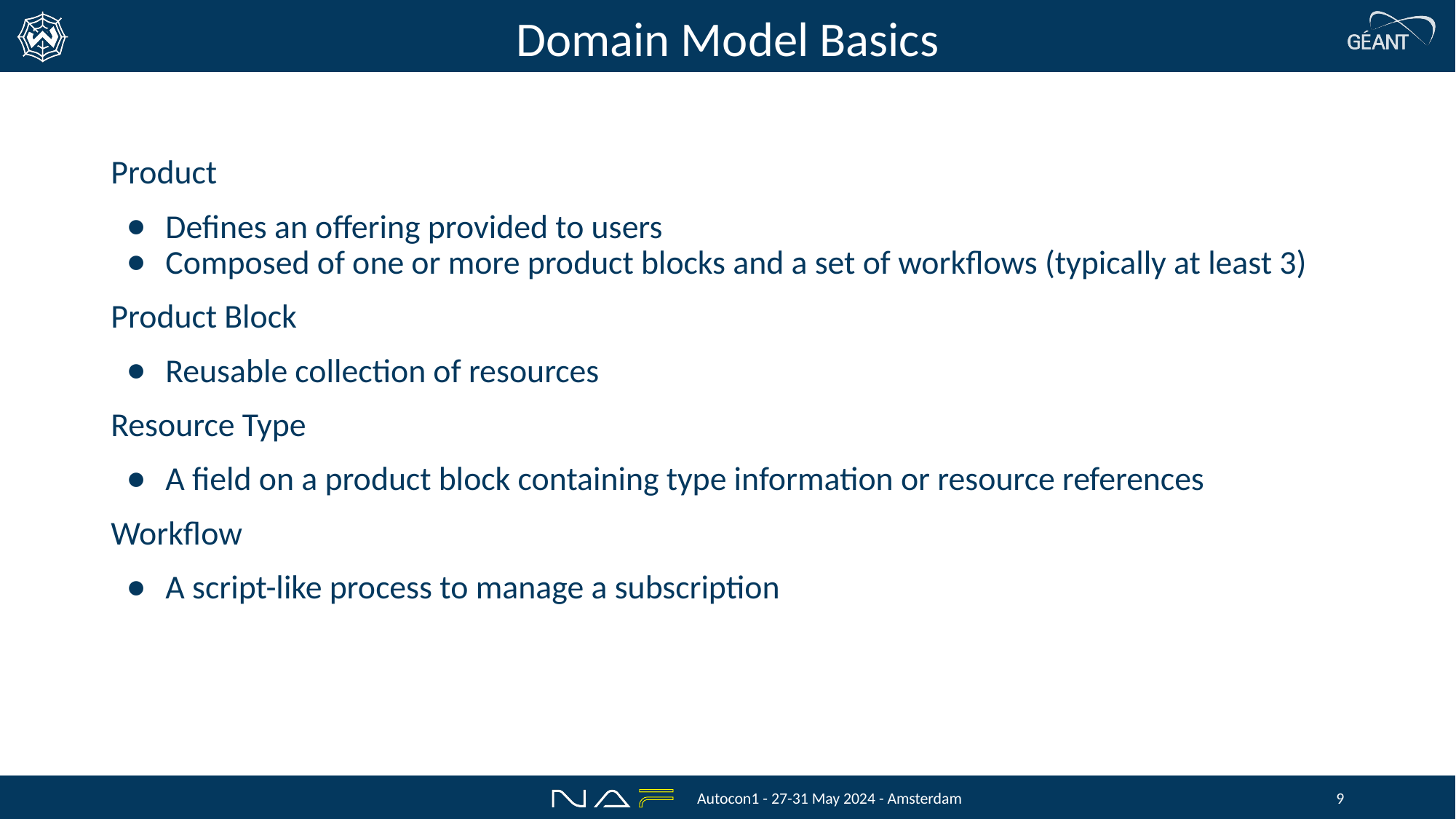

# Domain Model Basics
Product
Defines an offering provided to users
Composed of one or more product blocks and a set of workflows (typically at least 3)
Product Block
Reusable collection of resources
Resource Type
A field on a product block containing type information or resource references
Workflow
A script-like process to manage a subscription

Autocon1 - 27-31 May 2024 - Amsterdam
9